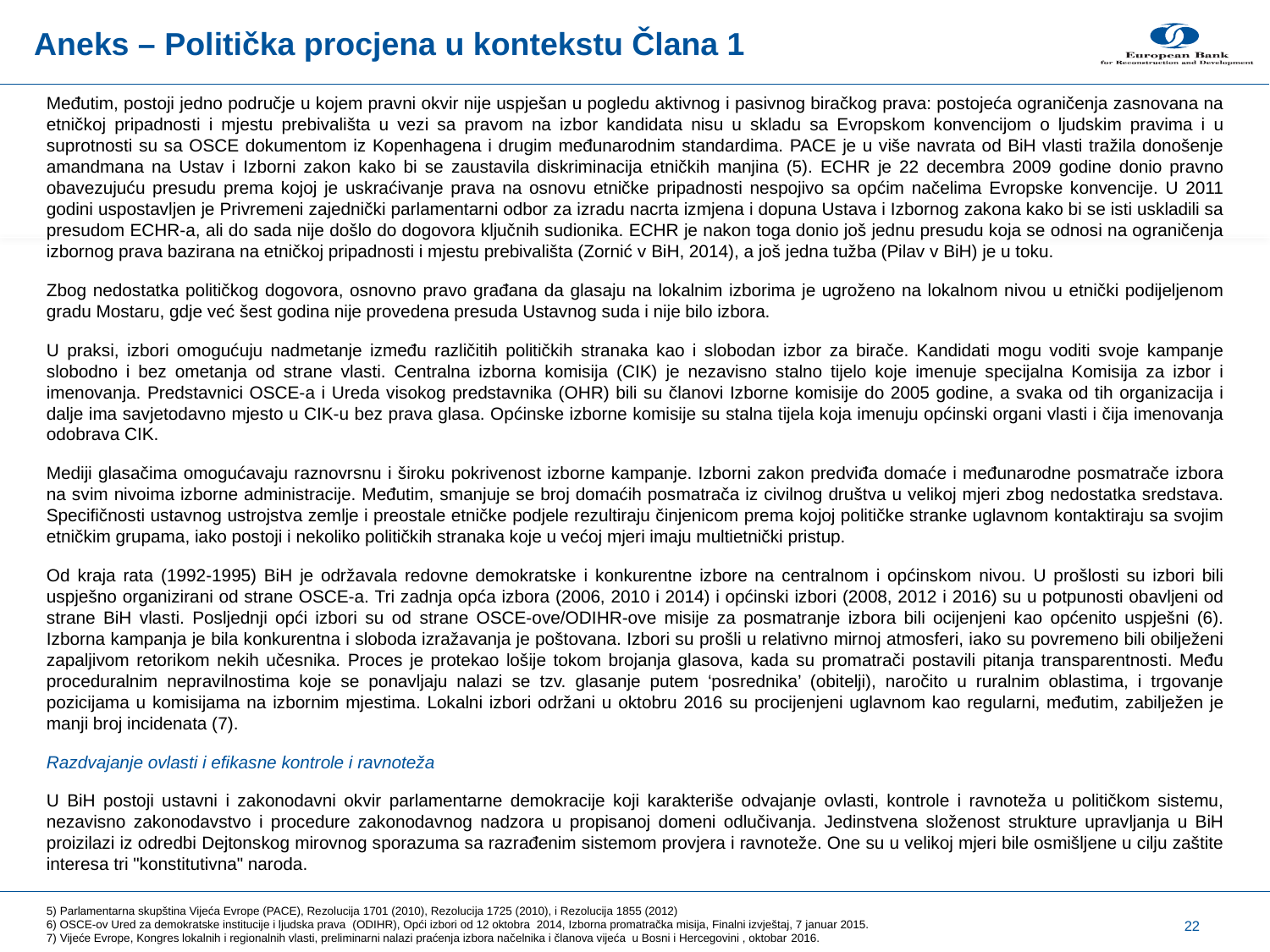

# Aneks – Politička procjena u kontekstu Člana 1
Međutim, postoji jedno područje u kojem pravni okvir nije uspješan u pogledu aktivnog i pasivnog biračkog prava: postojeća ograničenja zasnovana na etničkoj pripadnosti i mjestu prebivališta u vezi sa pravom na izbor kandidata nisu u skladu sa Evropskom konvencijom o ljudskim pravima i u suprotnosti su sa OSCE dokumentom iz Kopenhagena i drugim međunarodnim standardima. PACE je u više navrata od BiH vlasti tražila donošenje amandmana na Ustav i Izborni zakon kako bi se zaustavila diskriminacija etničkih manjina (5). ECHR je 22 decembra 2009 godine donio pravno obavezujuću presudu prema kojoj je uskraćivanje prava na osnovu etničke pripadnosti nespojivo sa općim načelima Evropske konvencije. U 2011 godini uspostavljen je Privremeni zajednički parlamentarni odbor za izradu nacrta izmjena i dopuna Ustava i Izbornog zakona kako bi se isti uskladili sa presudom ECHR-a, ali do sada nije došlo do dogovora ključnih sudionika. ECHR je nakon toga donio još jednu presudu koja se odnosi na ograničenja izbornog prava bazirana na etničkoj pripadnosti i mjestu prebivališta (Zornić v BiH, 2014), a još jedna tužba (Pilav v BiH) je u toku.
Zbog nedostatka političkog dogovora, osnovno pravo građana da glasaju na lokalnim izborima je ugroženo na lokalnom nivou u etnički podijeljenom gradu Mostaru, gdje već šest godina nije provedena presuda Ustavnog suda i nije bilo izbora.
U praksi, izbori omogućuju nadmetanje između različitih političkih stranaka kao i slobodan izbor za birače. Kandidati mogu voditi svoje kampanje slobodno i bez ometanja od strane vlasti. Centralna izborna komisija (CIK) je nezavisno stalno tijelo koje imenuje specijalna Komisija za izbor i imenovanja. Predstavnici OSCE-a i Ureda visokog predstavnika (OHR) bili su članovi Izborne komisije do 2005 godine, a svaka od tih organizacija i dalje ima savjetodavno mjesto u CIK-u bez prava glasa. Općinske izborne komisije su stalna tijela koja imenuju općinski organi vlasti i čija imenovanja odobrava CIK.
Mediji glasačima omogućavaju raznovrsnu i široku pokrivenost izborne kampanje. Izborni zakon predviđa domaće i međunarodne posmatrače izbora na svim nivoima izborne administracije. Međutim, smanjuje se broj domaćih posmatrača iz civilnog društva u velikoj mjeri zbog nedostatka sredstava. Specifičnosti ustavnog ustrojstva zemlje i preostale etničke podjele rezultiraju činjenicom prema kojoj političke stranke uglavnom kontaktiraju sa svojim etničkim grupama, iako postoji i nekoliko političkih stranaka koje u većoj mjeri imaju multietnički pristup.
Od kraja rata (1992-1995) BiH je održavala redovne demokratske i konkurentne izbore na centralnom i općinskom nivou. U prošlosti su izbori bili uspješno organizirani od strane OSCE-a. Tri zadnja opća izbora (2006, 2010 i 2014) i općinski izbori (2008, 2012 i 2016) su u potpunosti obavljeni od strane BiH vlasti. Posljednji opći izbori su od strane OSCE-ove/ODIHR-ove misije za posmatranje izbora bili ocijenjeni kao općenito uspješni (6). Izborna kampanja je bila konkurentna i sloboda izražavanja je poštovana. Izbori su prošli u relativno mirnoj atmosferi, iako su povremeno bili obilježeni zapaljivom retorikom nekih učesnika. Proces je protekao lošije tokom brojanja glasova, kada su promatrači postavili pitanja transparentnosti. Među proceduralnim nepravilnostima koje se ponavljaju nalazi se tzv. glasanje putem ‘posrednika’ (obitelji), naročito u ruralnim oblastima, i trgovanje pozicijama u komisijama na izbornim mjestima. Lokalni izbori održani u oktobru 2016 su procijenjeni uglavnom kao regularni, međutim, zabilježen je manji broj incidenata (7).
Razdvajanje ovlasti i efikasne kontrole i ravnoteža
U BiH postoji ustavni i zakonodavni okvir parlamentarne demokracije koji karakteriše odvajanje ovlasti, kontrole i ravnoteža u političkom sistemu, nezavisno zakonodavstvo i procedure zakonodavnog nadzora u propisanoj domeni odlučivanja. Jedinstvena složenost strukture upravljanja u BiH proizilazi iz odredbi Dejtonskog mirovnog sporazuma sa razrađenim sistemom provjera i ravnoteže. One su u velikoj mjeri bile osmišljene u cilju zaštite interesa tri "konstitutivna" naroda.
5) Parlamentarna skupština Vijeća Evrope (PACE), Rezolucija 1701 (2010), Rezolucija 1725 (2010), i Rezolucija 1855 (2012)
6) OSCE-ov Ured za demokratske institucije i ljudska prava  (ODIHR), Opći izbori od 12 oktobra  2014, Izborna promatračka misija, Finalni izvještaj, 7 januar 2015.
7) Vijeće Evrope, Kongres lokalnih i regionalnih vlasti, preliminarni nalazi praćenja izbora načelnika i članova vijeća  u Bosni i Hercegovini , oktobar 2016.
22